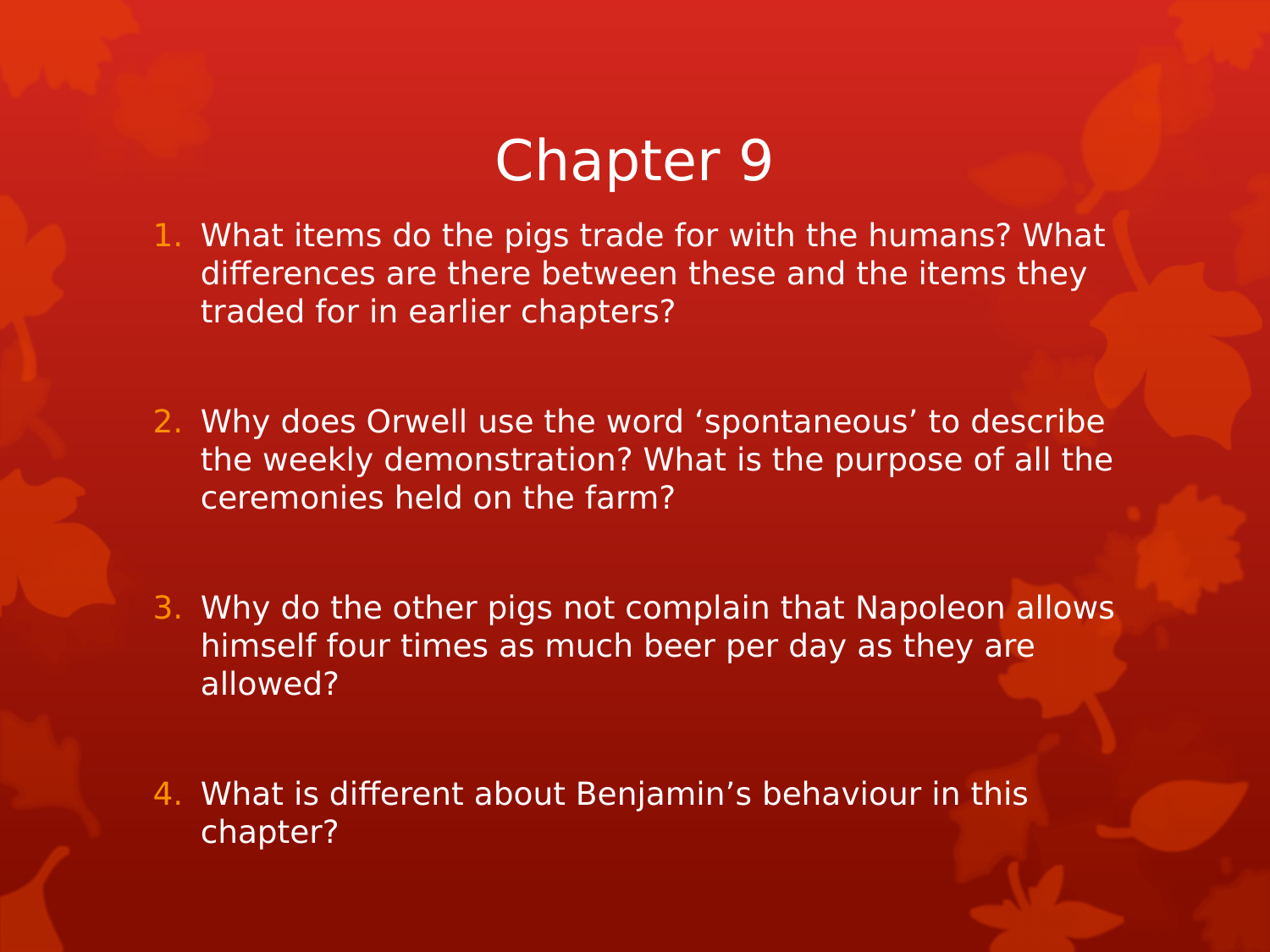

# Chapter 9
What items do the pigs trade for with the humans? What differences are there between these and the items they traded for in earlier chapters?

Why does Orwell use the word ‘spontaneous’ to describe the weekly demonstration? What is the purpose of all the ceremonies held on the farm?

Why do the other pigs not complain that Napoleon allows himself four times as much beer per day as they are allowed?

What is different about Benjamin’s behaviour in this chapter?